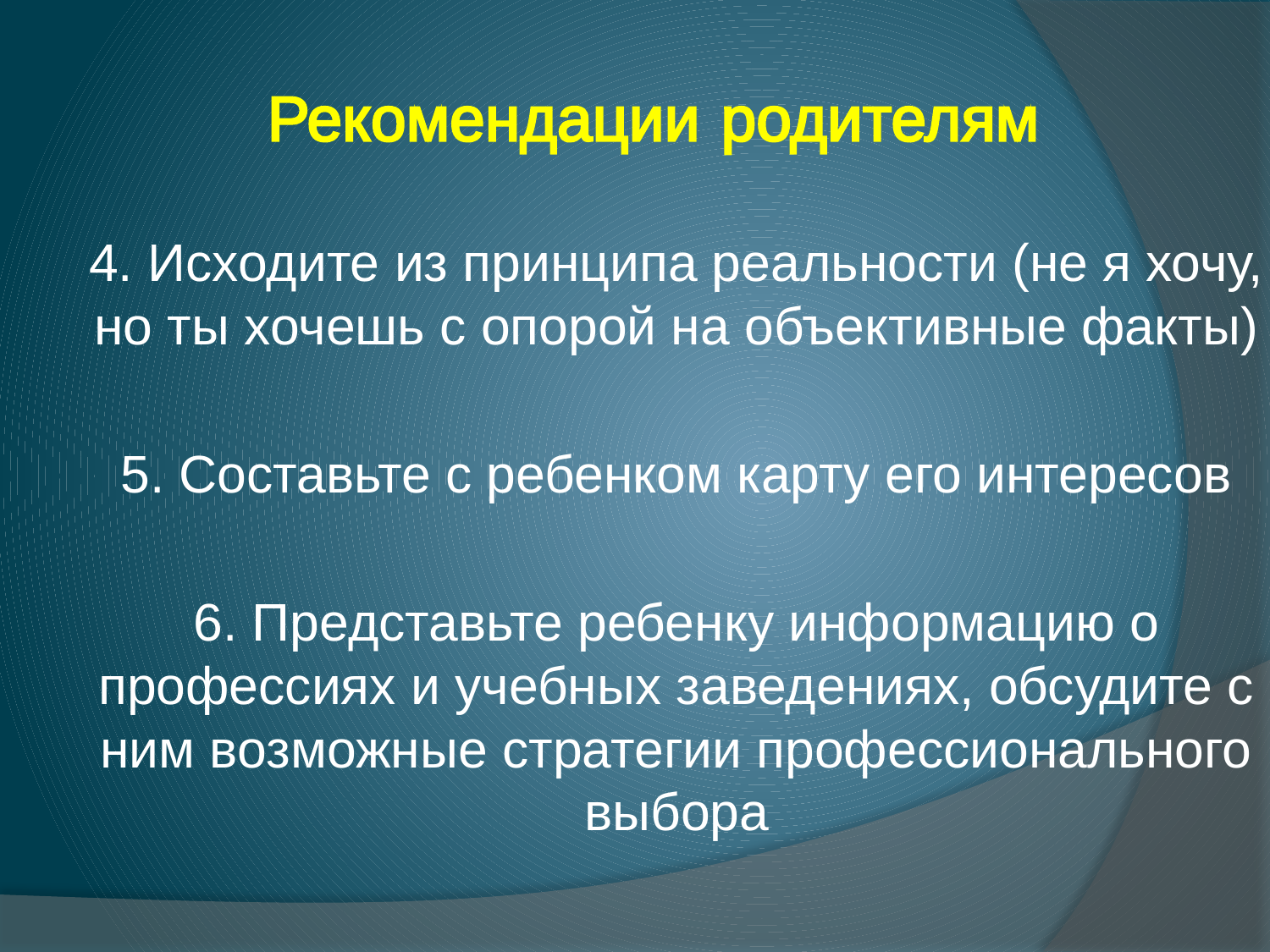

# Рекомендации родителям
4. Исходите из принципа реальности (не я хочу, но ты хочешь с опорой на объективные факты)

5. Составьте с ребенком карту его интересов

6. Представьте ребенку информацию о профессиях и учебных заведениях, обсудите с ним возможные стратегии профессионального выбора